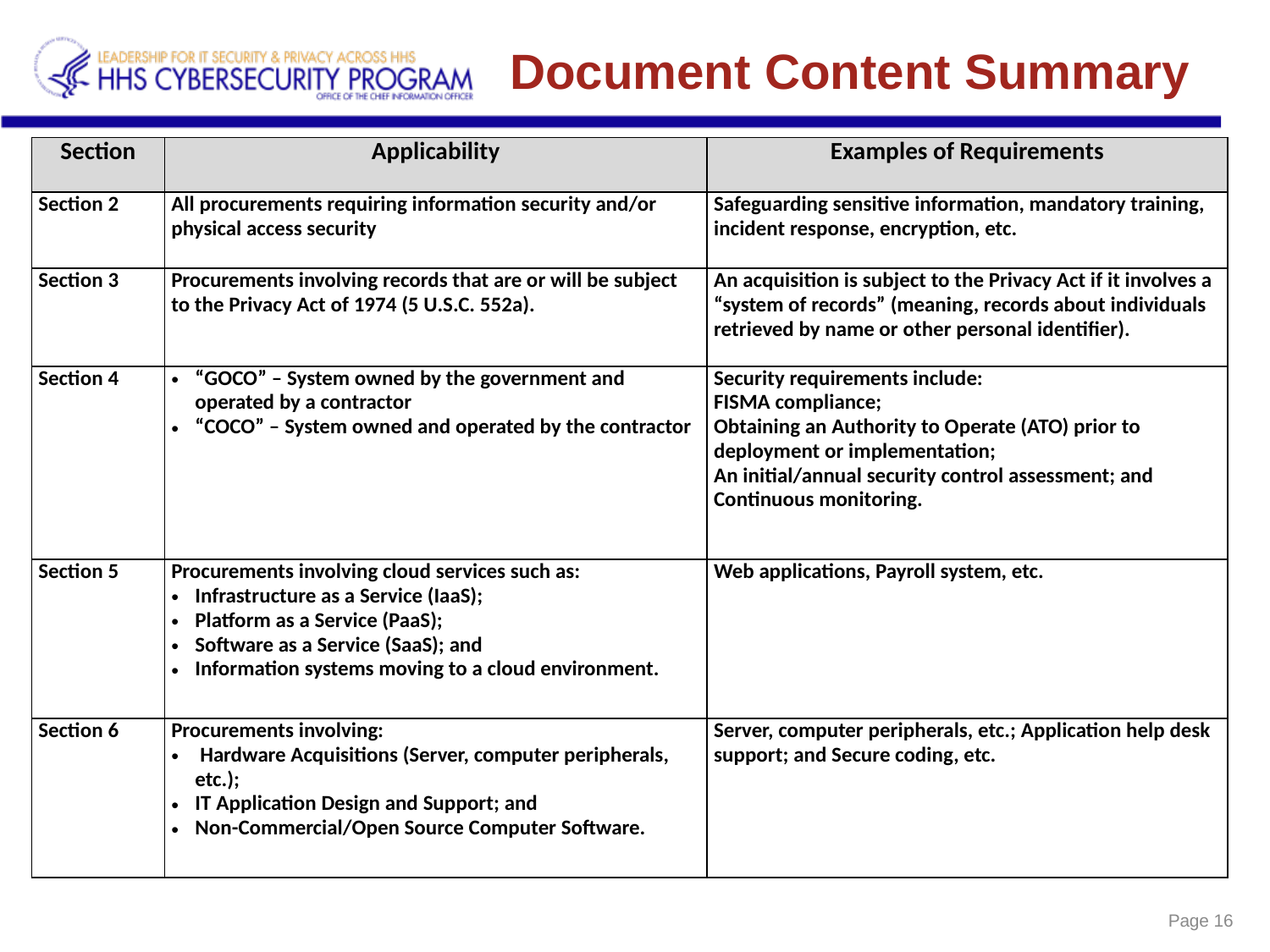

# Document Content Summary
| Section | Applicability | Examples of Requirements |
| --- | --- | --- |
| Section 2 | All procurements requiring information security and/or physical access security | Safeguarding sensitive information, mandatory training, incident response, encryption, etc. |
| Section 3 | Procurements involving records that are or will be subject to the Privacy Act of 1974 (5 U.S.C. 552a). | An acquisition is subject to the Privacy Act if it involves a “system of records” (meaning, records about individuals retrieved by name or other personal identifier). |
| Section 4 | “GOCO” – System owned by the government and operated by a contractor “COCO” – System owned and operated by the contractor | Security requirements include: FISMA compliance; Obtaining an Authority to Operate (ATO) prior to deployment or implementation; An initial/annual security control assessment; and Continuous monitoring. |
| Section 5 | Procurements involving cloud services such as: Infrastructure as a Service (IaaS); Platform as a Service (PaaS); Software as a Service (SaaS); and Information systems moving to a cloud environment. | Web applications, Payroll system, etc. |
| Section 6 | Procurements involving: Hardware Acquisitions (Server, computer peripherals, etc.); IT Application Design and Support; and Non-Commercial/Open Source Computer Software. | Server, computer peripherals, etc.; Application help desk support; and Secure coding, etc. |
Page 16